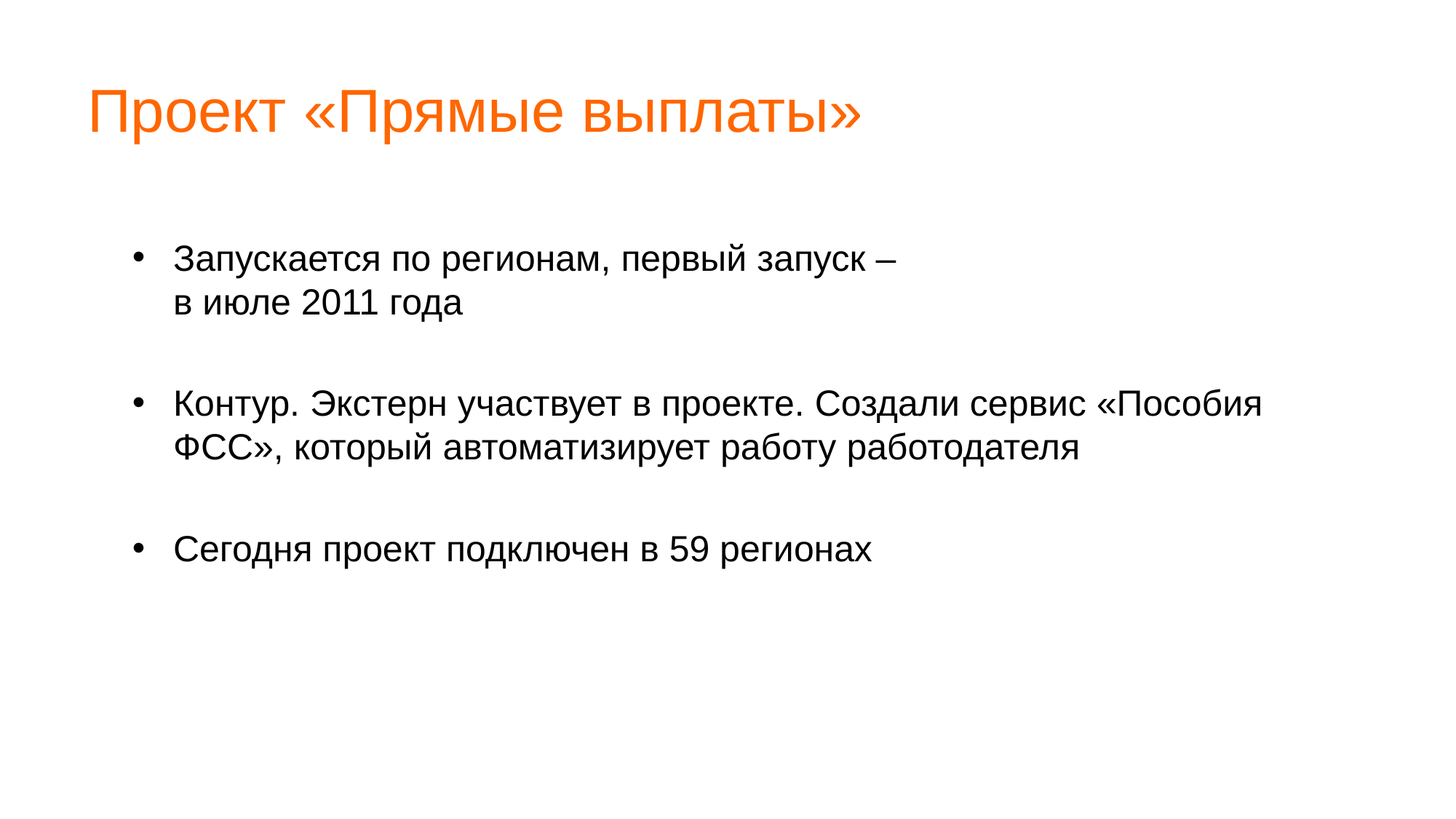

# Проект «Прямые выплаты»
Запускается по регионам, первый запуск –
в июле 2011 года

Контур. Экстерн участвует в проекте. Создали сервис «Пособия ФСС», который автоматизирует работу работодателя

Сегодня проект подключен в 59 регионах